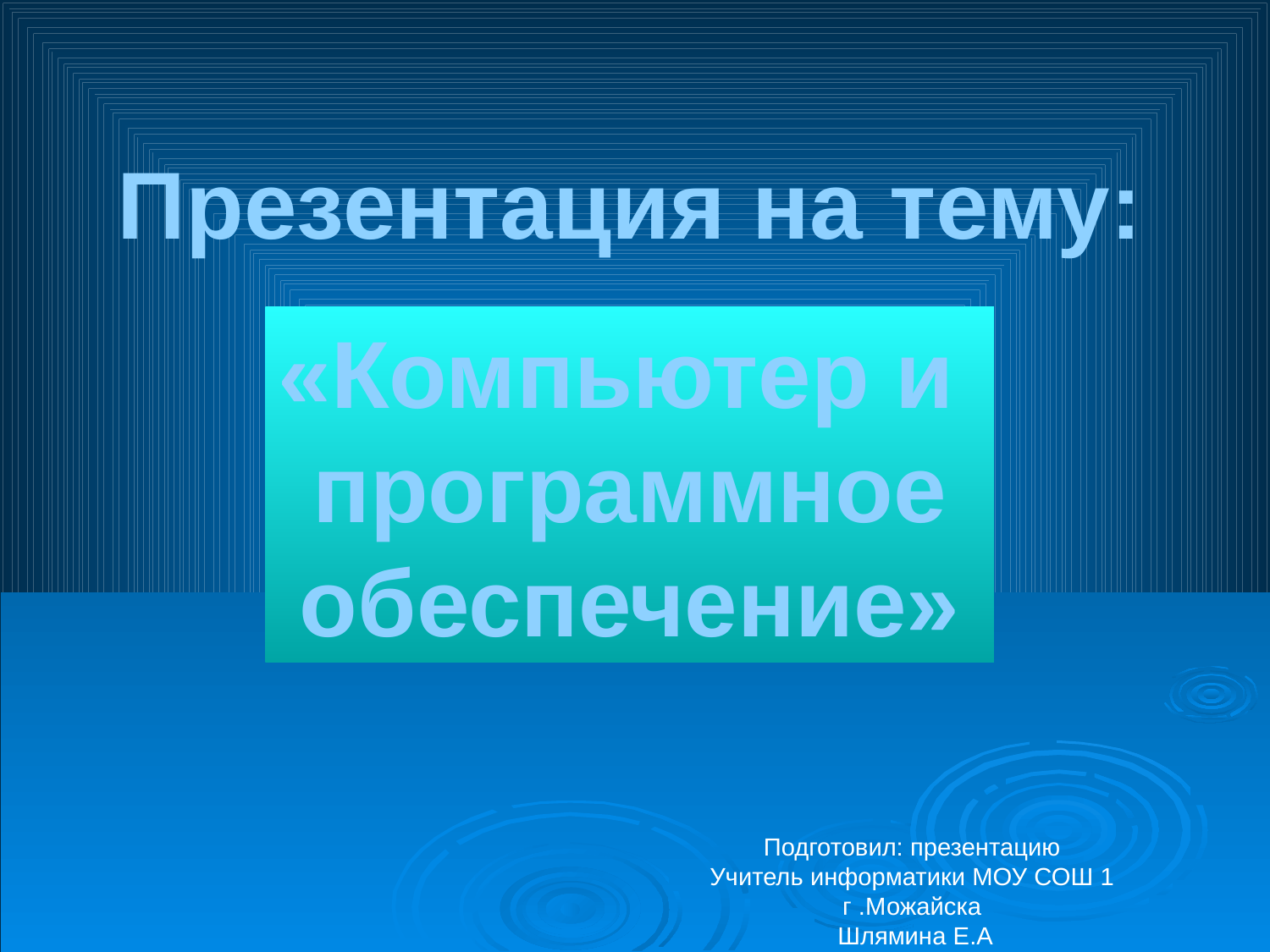

Презентация на тему:
«Компьютер и
программное
обеспечение»

Подготовил: презентацию
Учитель информатики МОУ СОШ 1
г .Можайска
Шлямина Е.А